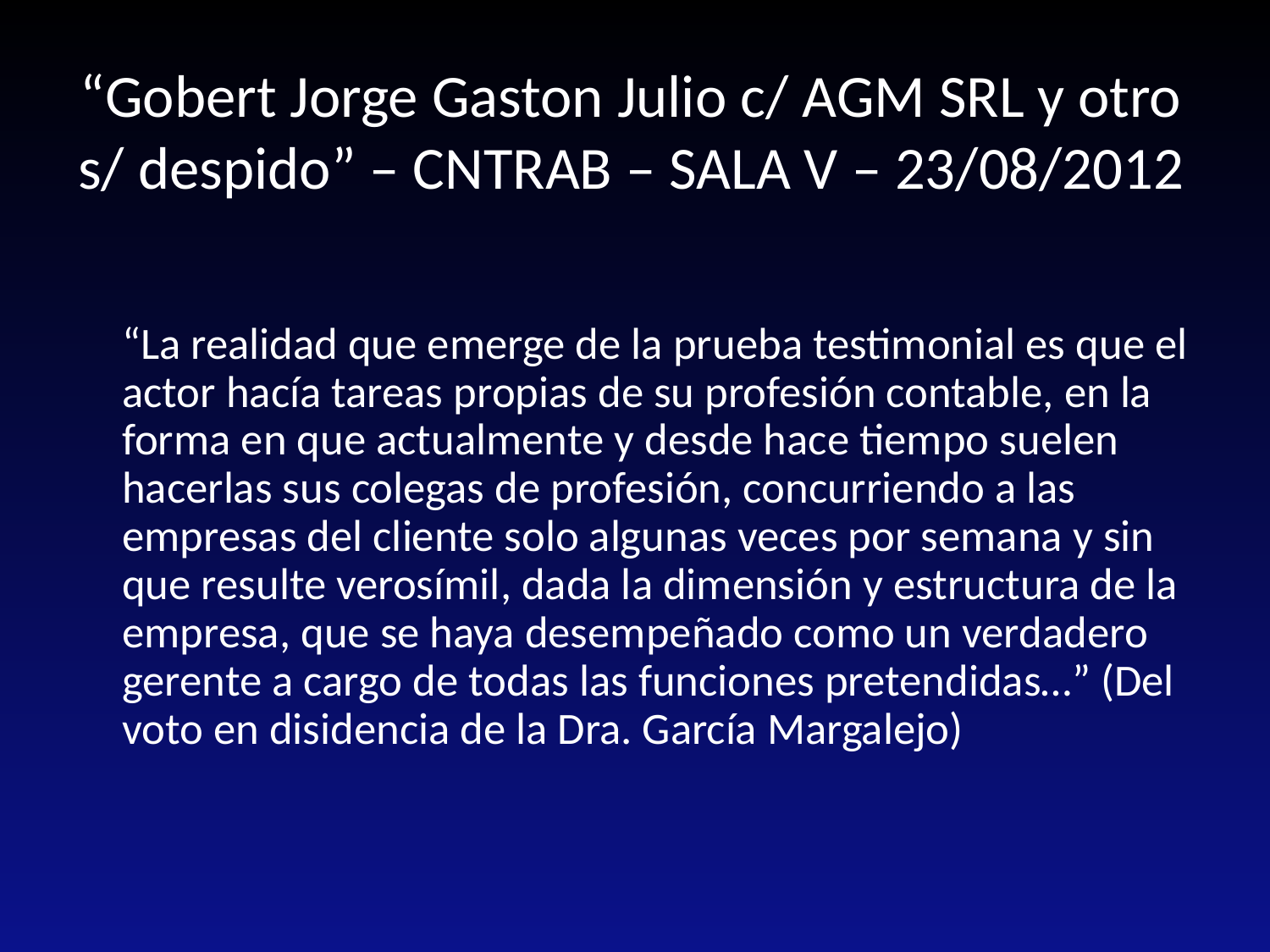

# “Gobert Jorge Gaston Julio c/ AGM SRL y otro s/ despido” – CNTRAB – SALA V – 23/08/2012
“La realidad que emerge de la prueba testimonial es que el actor hacía tareas propias de su profesión contable, en la forma en que actualmente y desde hace tiempo suelen hacerlas sus colegas de profesión, concurriendo a las empresas del cliente solo algunas veces por semana y sin que resulte verosímil, dada la dimensión y estructura de la empresa, que se haya desempeñado como un verdadero gerente a cargo de todas las funciones pretendidas…” (Del voto en disidencia de la Dra. García Margalejo)